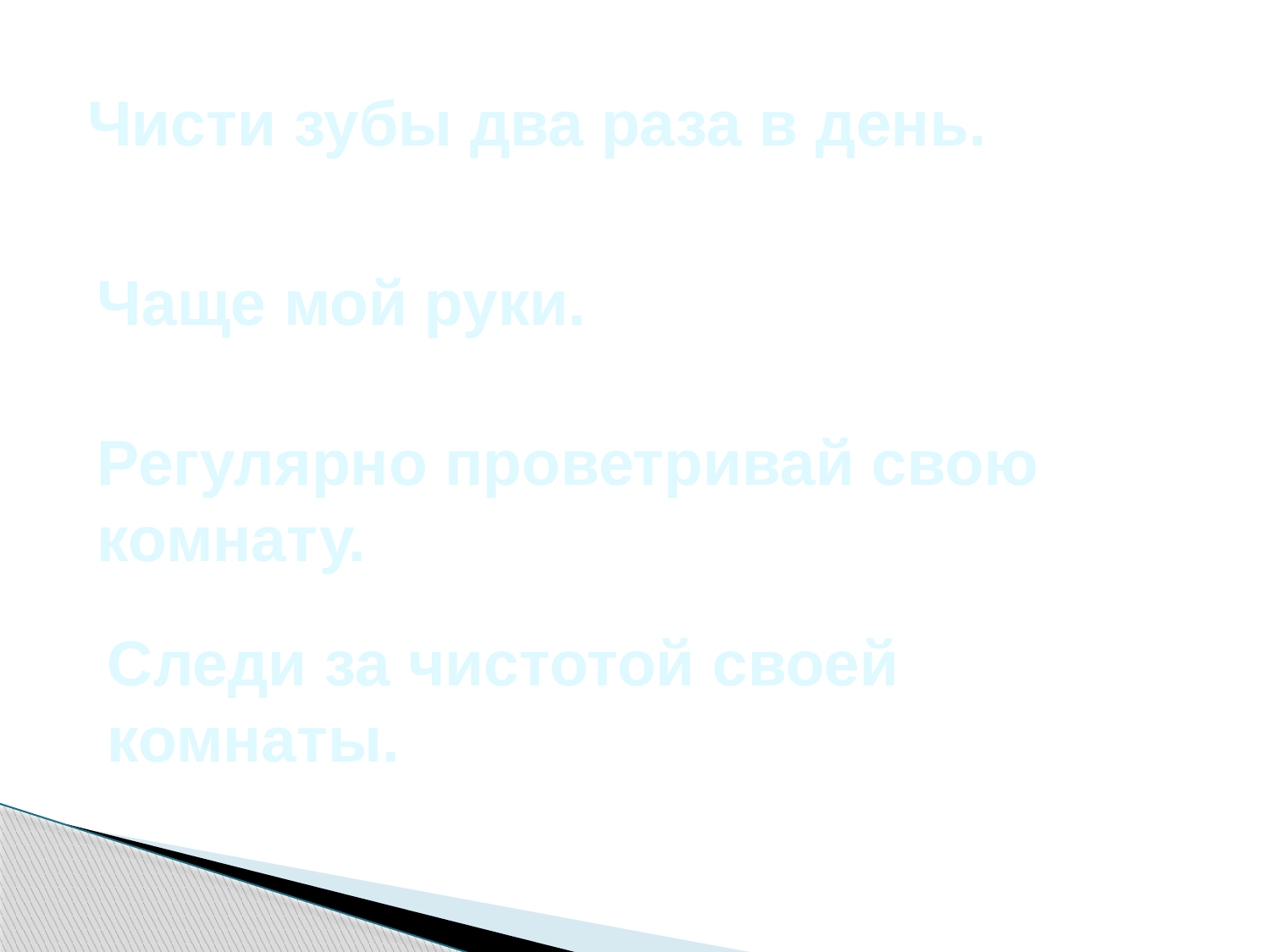

Чисти зубы два раза в день.
Чаще мой руки.
Регулярно проветривай свою комнату.
Следи за чистотой своей комнаты.